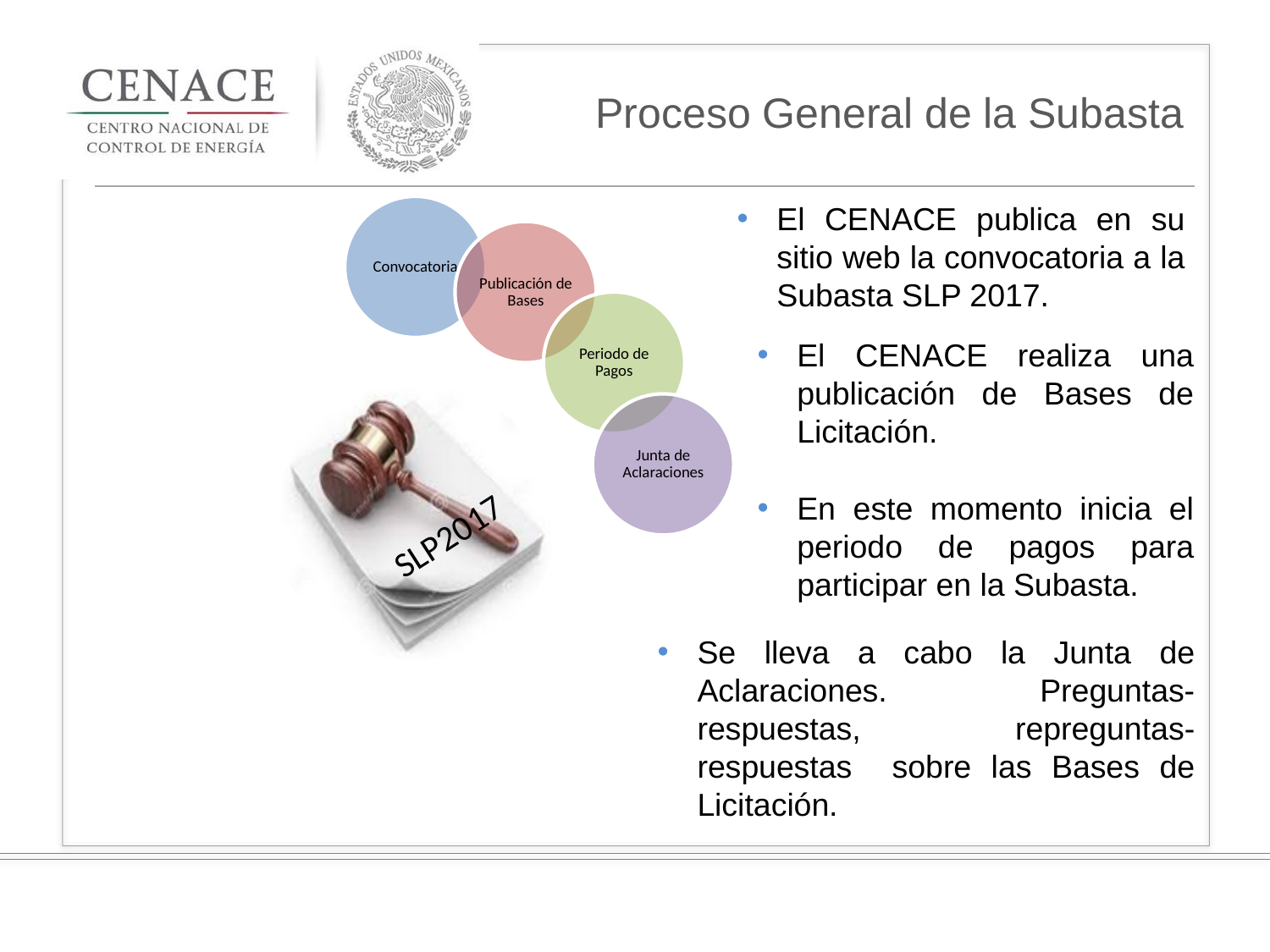

# Proceso General de la Subasta
El CENACE publica en su sitio web la convocatoria a la Subasta SLP 2017.
Convocatoria
Publicación de Bases
Periodo de Pagos
El CENACE realiza una publicación de Bases de Licitación.

Junta de Aclaraciones
En este momento inicia el periodo de pagos para participar en la Subasta.
SLP2017
Se lleva a cabo la Junta de Aclaraciones. Preguntas-respuestas, repreguntas-respuestas  sobre las Bases de Licitación.